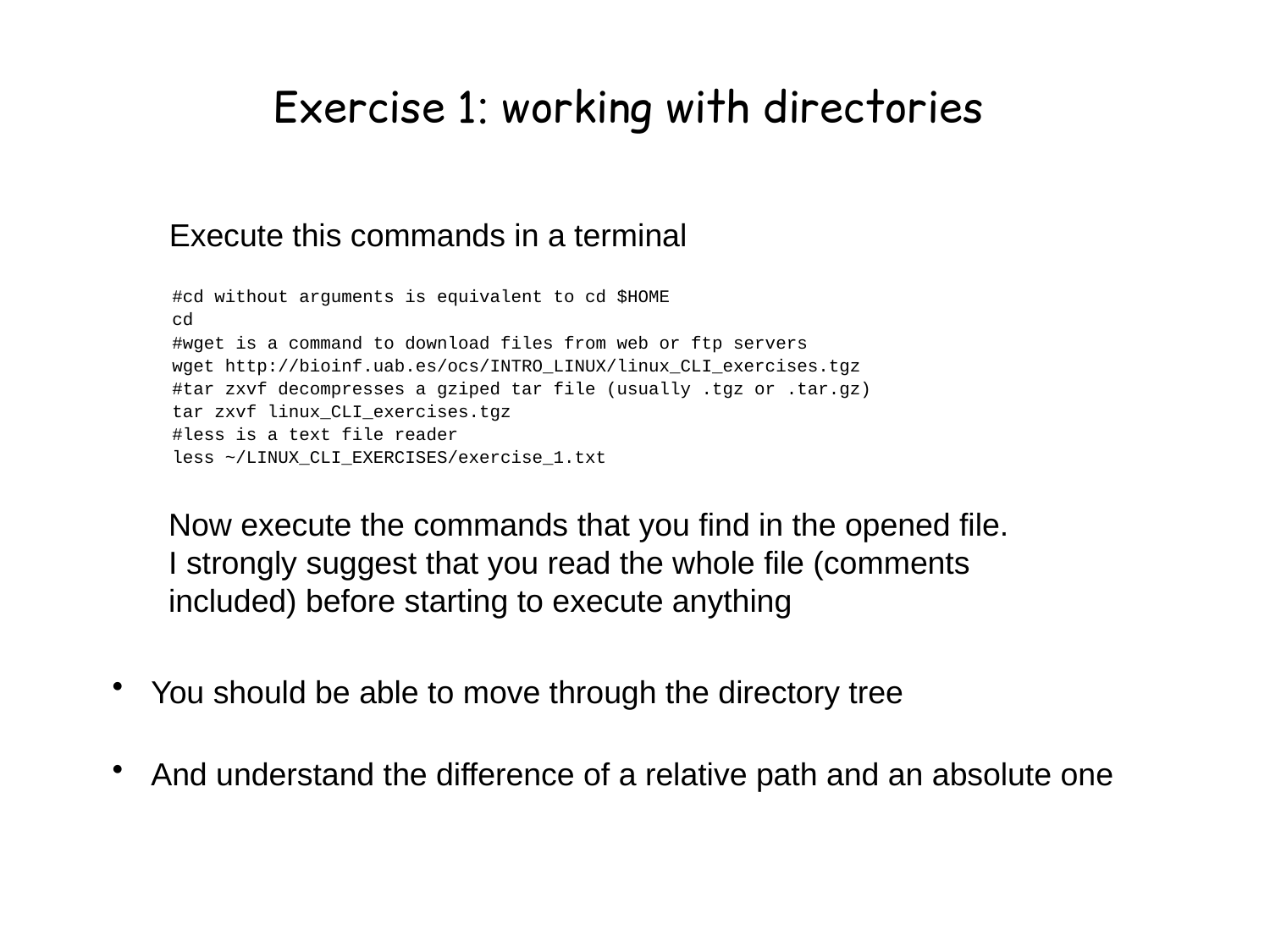

Exercise 1: working with directories
Execute this commands in a terminal
#cd without arguments is equivalent to cd $HOME
cd
#wget is a command to download files from web or ftp servers
wget http://bioinf.uab.es/ocs/INTRO_LINUX/linux_CLI_exercises.tgz
#tar zxvf decompresses a gziped tar file (usually .tgz or .tar.gz)
tar zxvf linux_CLI_exercises.tgz
#less is a text file reader
less ~/LINUX_CLI_EXERCISES/exercise_1.txt
Now execute the commands that you find in the opened file.
I strongly suggest that you read the whole file (comments included) before starting to execute anything
 You should be able to move through the directory tree

 And understand the difference of a relative path and an absolute one